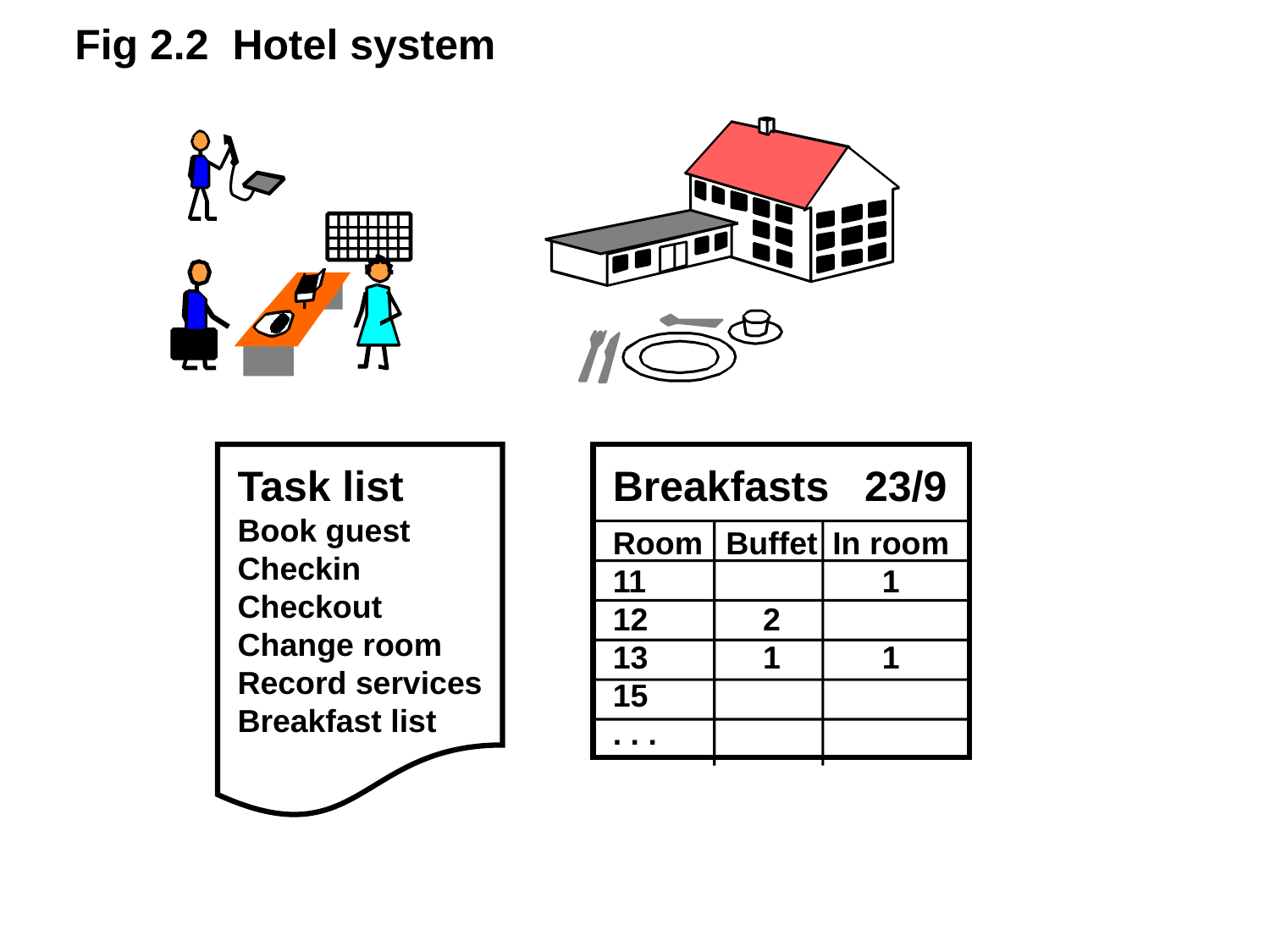

Fig 2.2  Hotel system

Task list
Book guest
Checkin
Checkout
Change room
Record services
Breakfast list
Breakfasts   23/9
Room	Buffet	In room
11		1
12	2
13	1	1
15
. . .